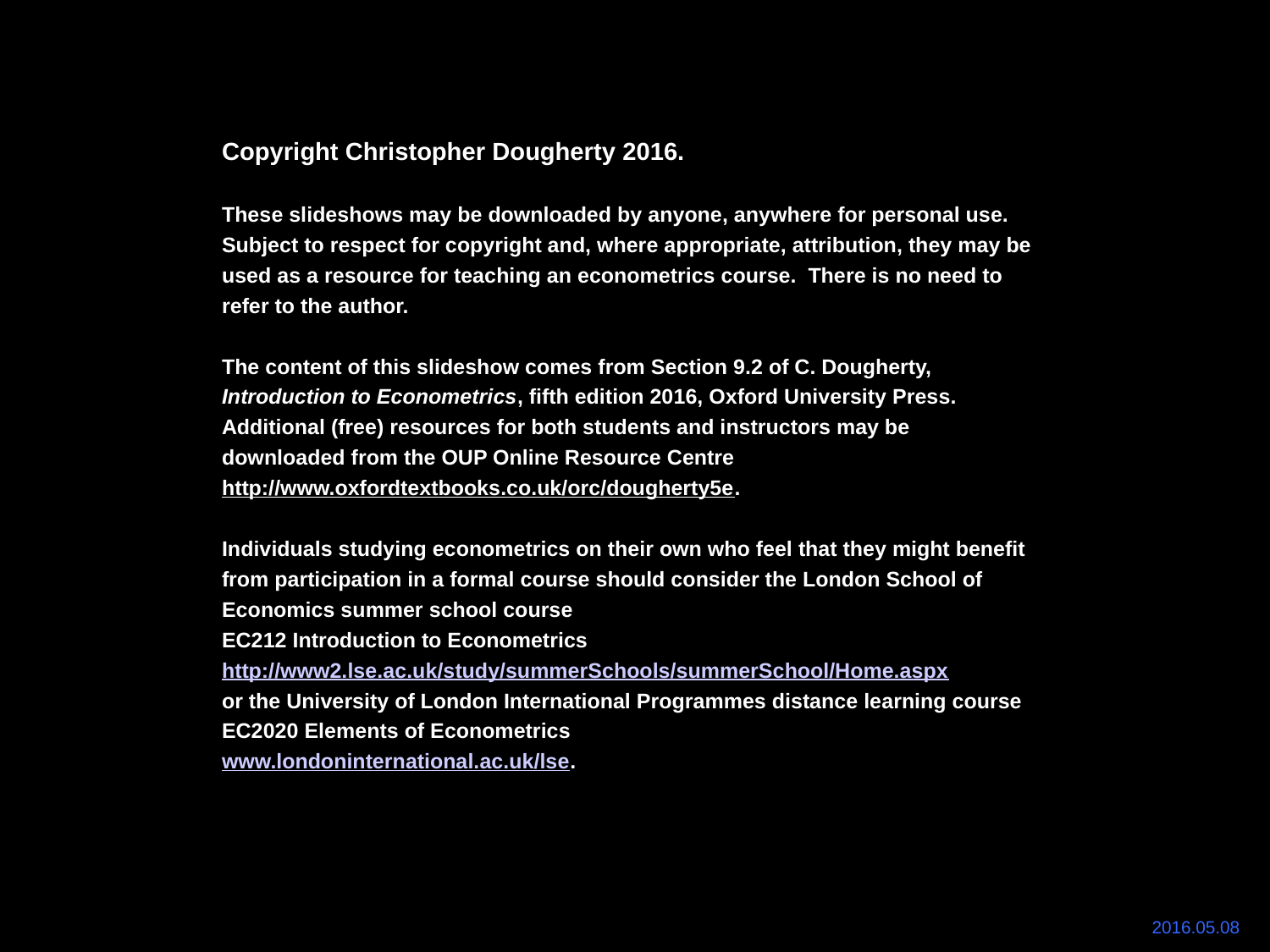

Copyright Christopher Dougherty 2016.

These slideshows may be downloaded by anyone, anywhere for personal use.
Subject to respect for copyright and, where appropriate, attribution, they may be used as a resource for teaching an econometrics course.  There is no need to refer to the author.

The content of this slideshow comes from Section 9.2 of C. Dougherty, Introduction to Econometrics, fifth edition 2016, Oxford University Press.
Additional (free) resources for both students and instructors may be downloaded from the OUP Online Resource Centre
http://www.oxfordtextbooks.co.uk/orc/dougherty5e.

Individuals studying econometrics on their own who feel that they might benefit from participation in a formal course should consider the London School of Economics summer school course
EC212 Introduction to Econometrics http://www2.lse.ac.uk/study/summerSchools/summerSchool/Home.aspx
or the University of London International Programmes distance learning course
EC2020 Elements of Econometrics
www.londoninternational.ac.uk/lse.
2016.05.08